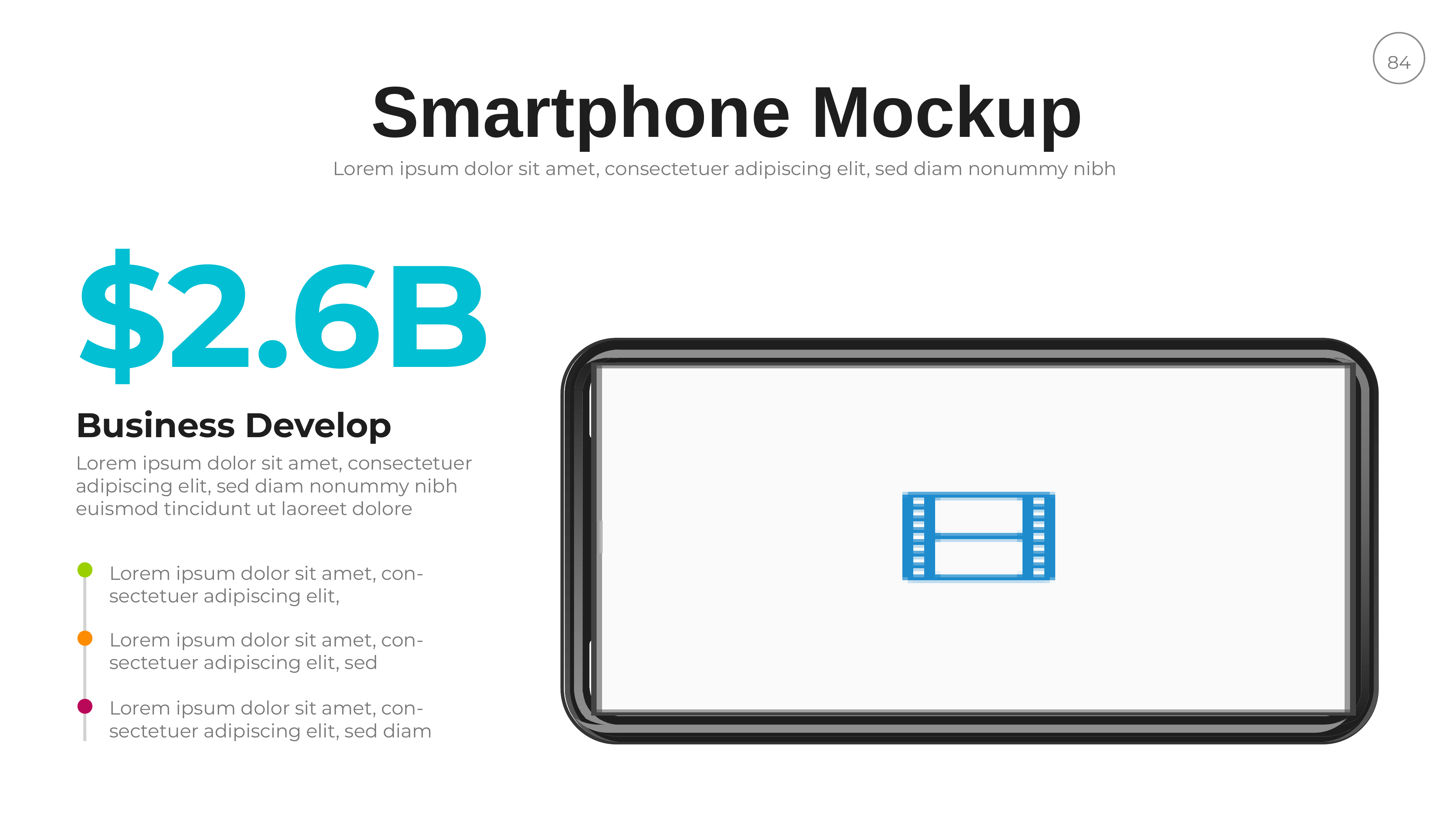

Smartphone Mockup
Lorem ipsum dolor sit amet, consectetuer adipiscing elit, sed diam nonummy nibh
$2.6B

Business Develop

Lorem ipsum dolor sit amet, consectetuer adipiscing elit, sed diam nonummy nibh euismod tincidunt ut laoreet dolore

Lorem ipsum dolor sit amet, con-sectetuer adipiscing elit,

Lorem ipsum dolor sit amet, con-sectetuer adipiscing elit, sed

Lorem ipsum dolor sit amet, con-sectetuer adipiscing elit, sed diam